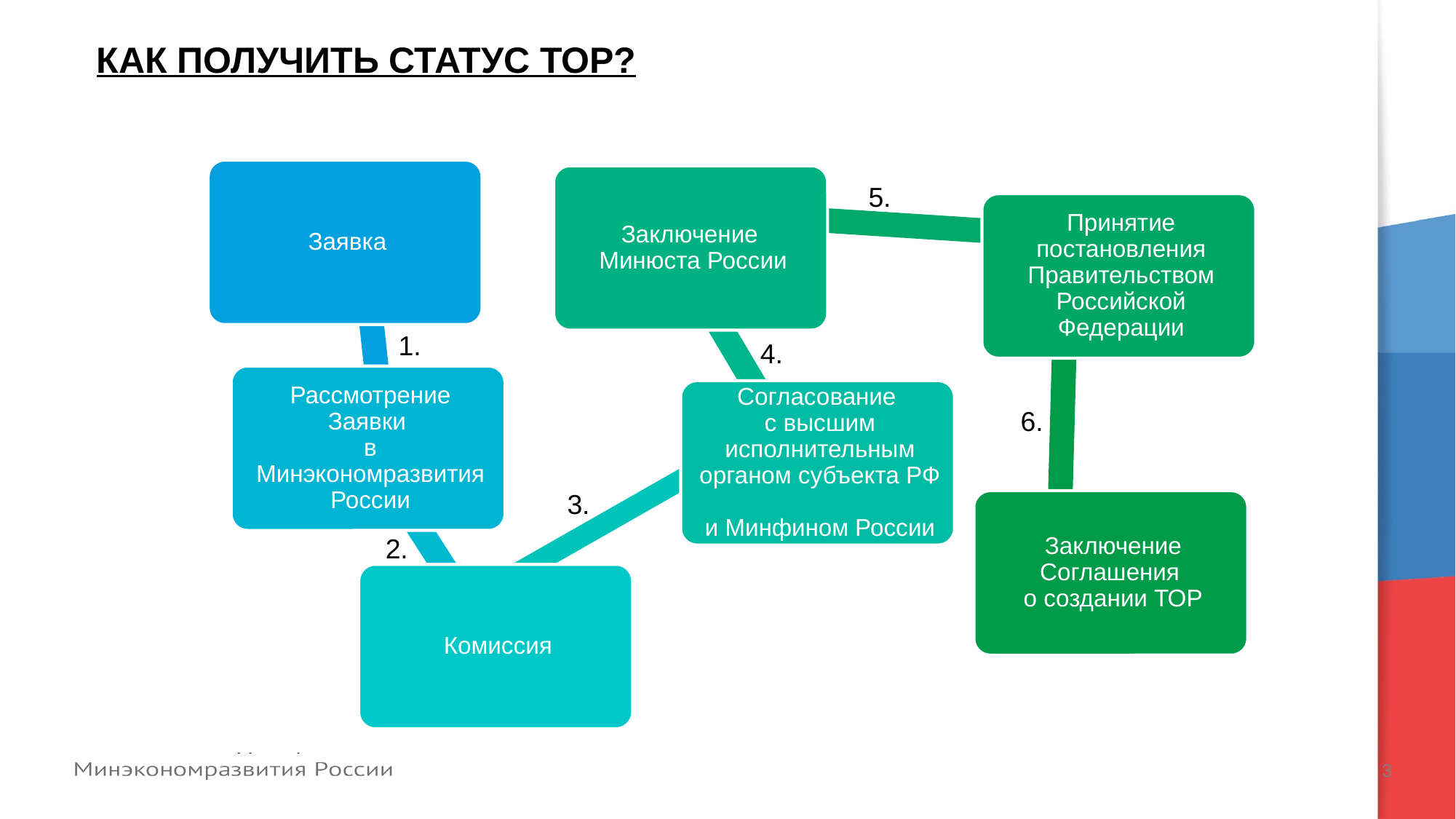

# КАК ПОЛУЧИТЬ СТАТУС ТОР?
Заявка
Рассмотрение Заявки
в Минэкономразвития России
Комиссия
Согласование
с высшим исполнительным органом субъекта РФ
и Минфином России
Заключение
Минюста России
Принятие постановления Правительством Российской Федерации
Заключение Соглашения
о создании ТОР
5.
1.
4.
6.
3.
2.